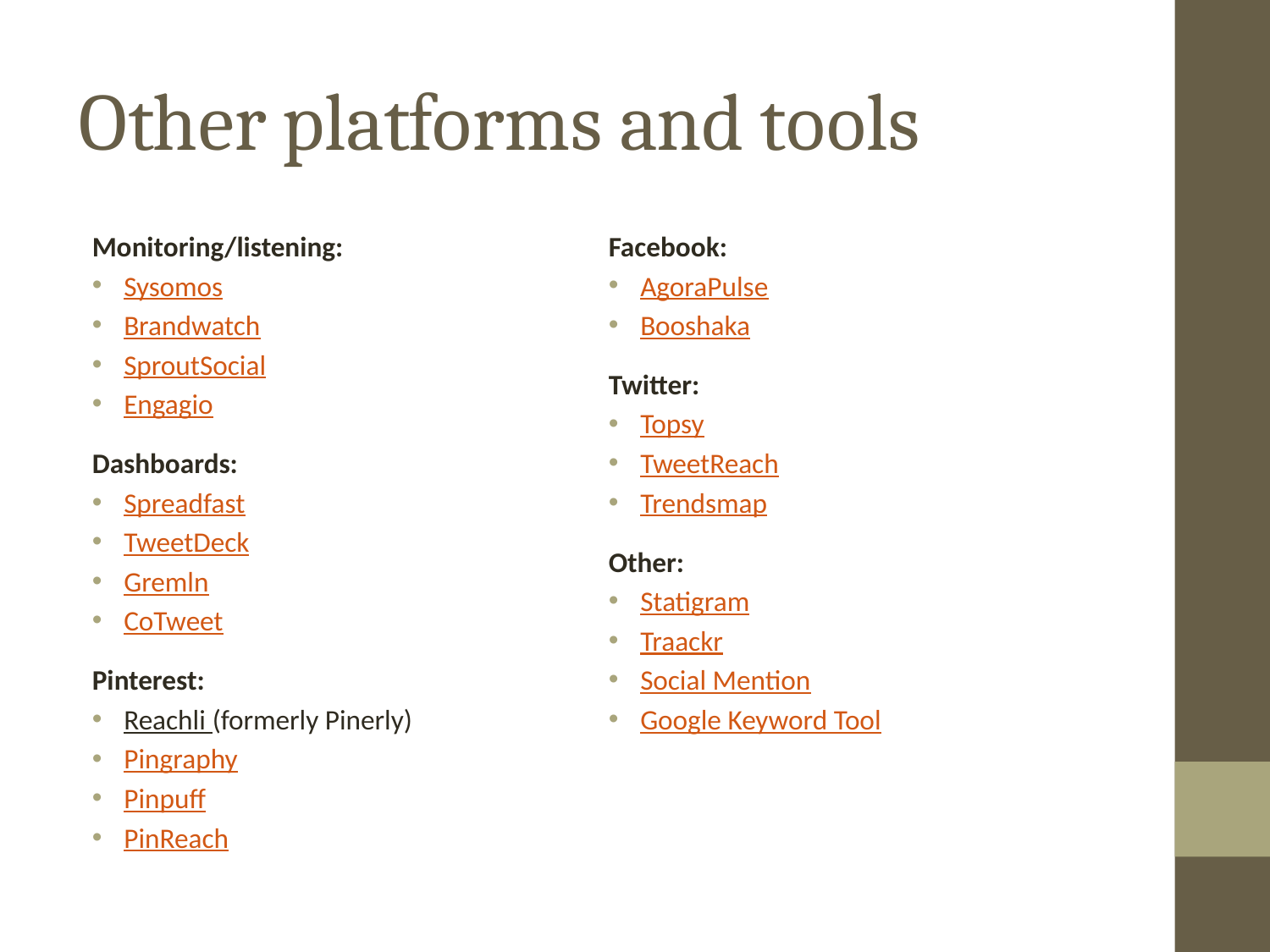

# Other platforms and tools
Monitoring/listening:
Sysomos
Brandwatch
SproutSocial
Engagio

Dashboards:
Spreadfast
TweetDeck
Gremln
CoTweet

Pinterest:
Reachli (formerly Pinerly)
Pingraphy
Pinpuff
PinReach

Facebook:
AgoraPulse
Booshaka

Twitter:
Topsy
TweetReach
Trendsmap

Other:
Statigram
Traackr
Social Mention
Google Keyword Tool